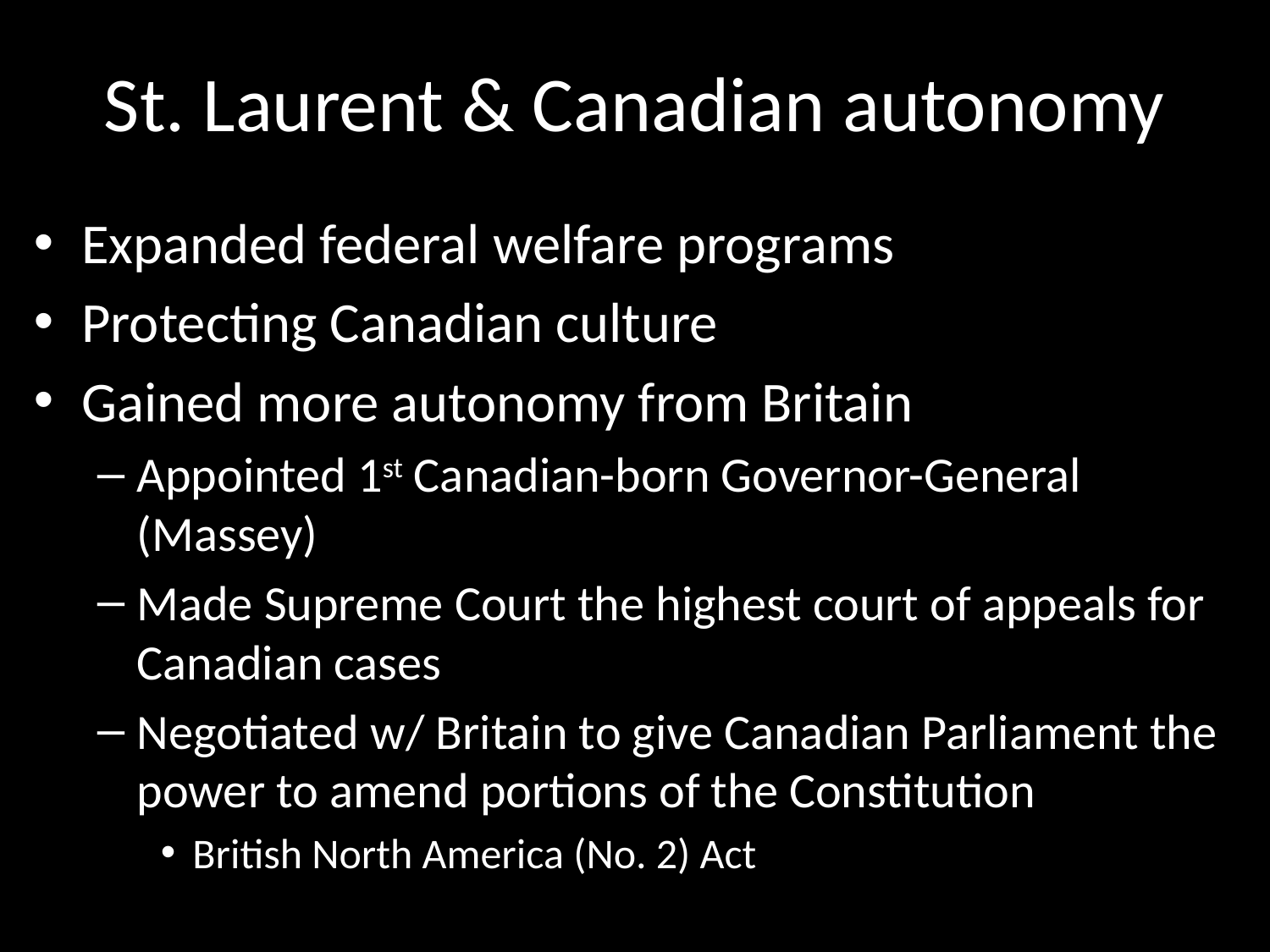

# St. Laurent & Canadian autonomy
Expanded federal welfare programs
Protecting Canadian culture
Gained more autonomy from Britain
Appointed 1st Canadian-born Governor-General (Massey)
Made Supreme Court the highest court of appeals for Canadian cases
Negotiated w/ Britain to give Canadian Parliament the power to amend portions of the Constitution
British North America (No. 2) Act